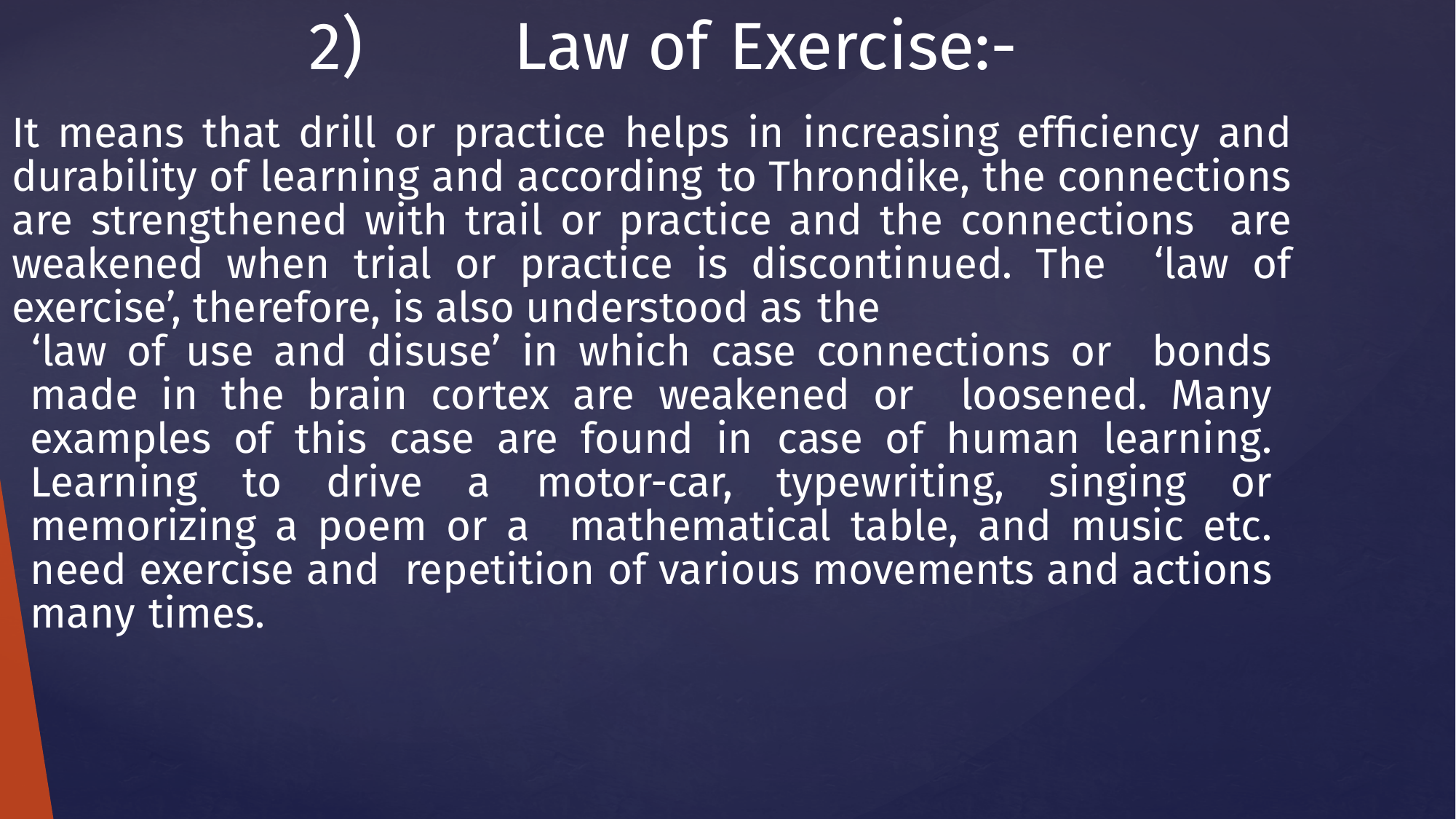

# 2)	Law of Exercise:-
It means that drill or practice helps in increasing efficiency and durability of learning and according to Throndike, the connections are strengthened with trail or practice and the connections  are weakened when trial or practice is discontinued. The  ‘law of exercise’, therefore, is also understood as the
‘law of use and disuse’ in which case connections or  bonds made in the brain cortex are weakened or  loosened. Many examples of this case are found in case of human learning. Learning to drive a motor-car, typewriting, singing or memorizing a poem or a  mathematical table, and music etc. need exercise and  repetition of various movements and actions many times.